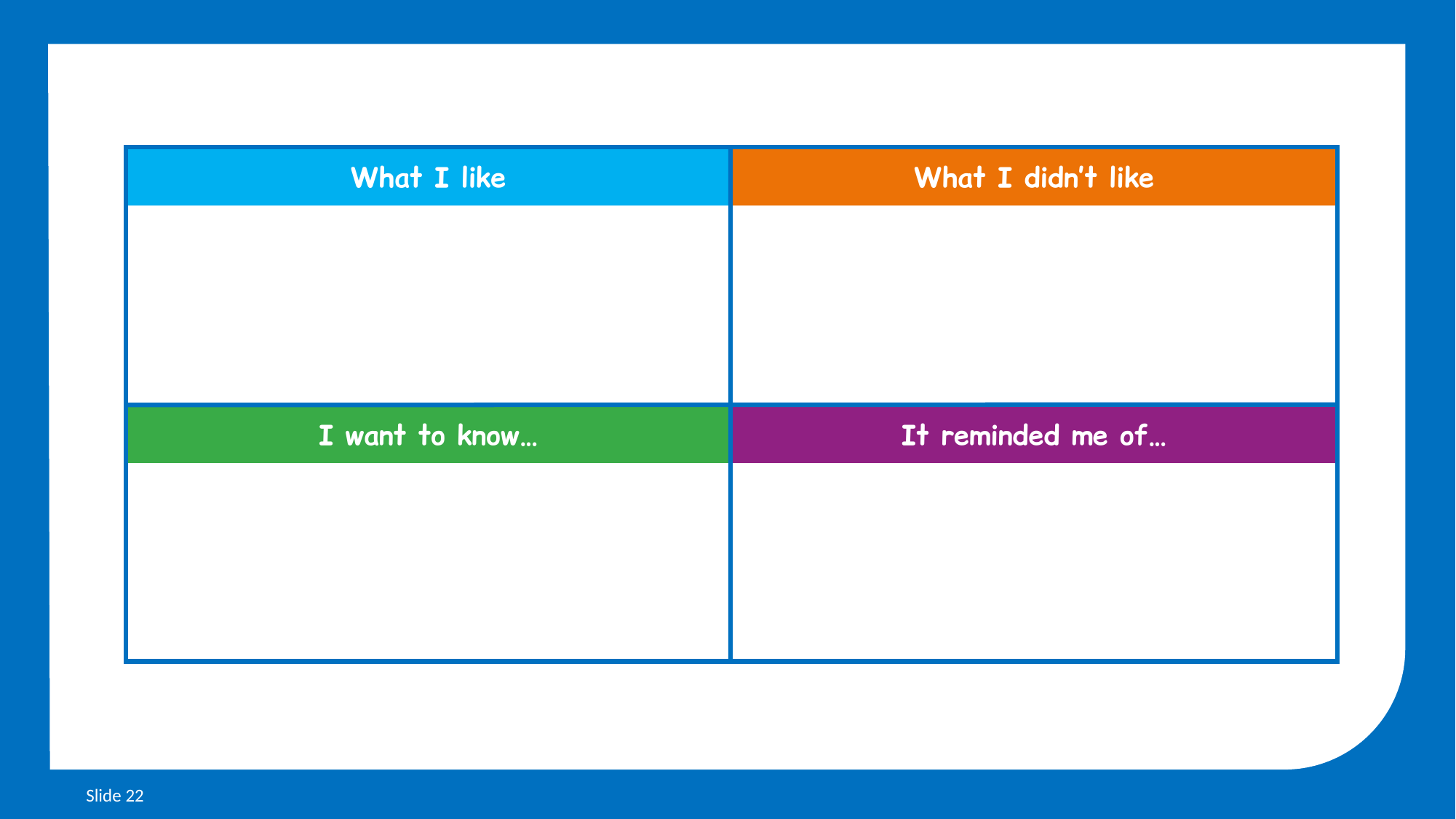

What I like
What I didn’t like

I want to know…
It reminded me of…
Slide 22